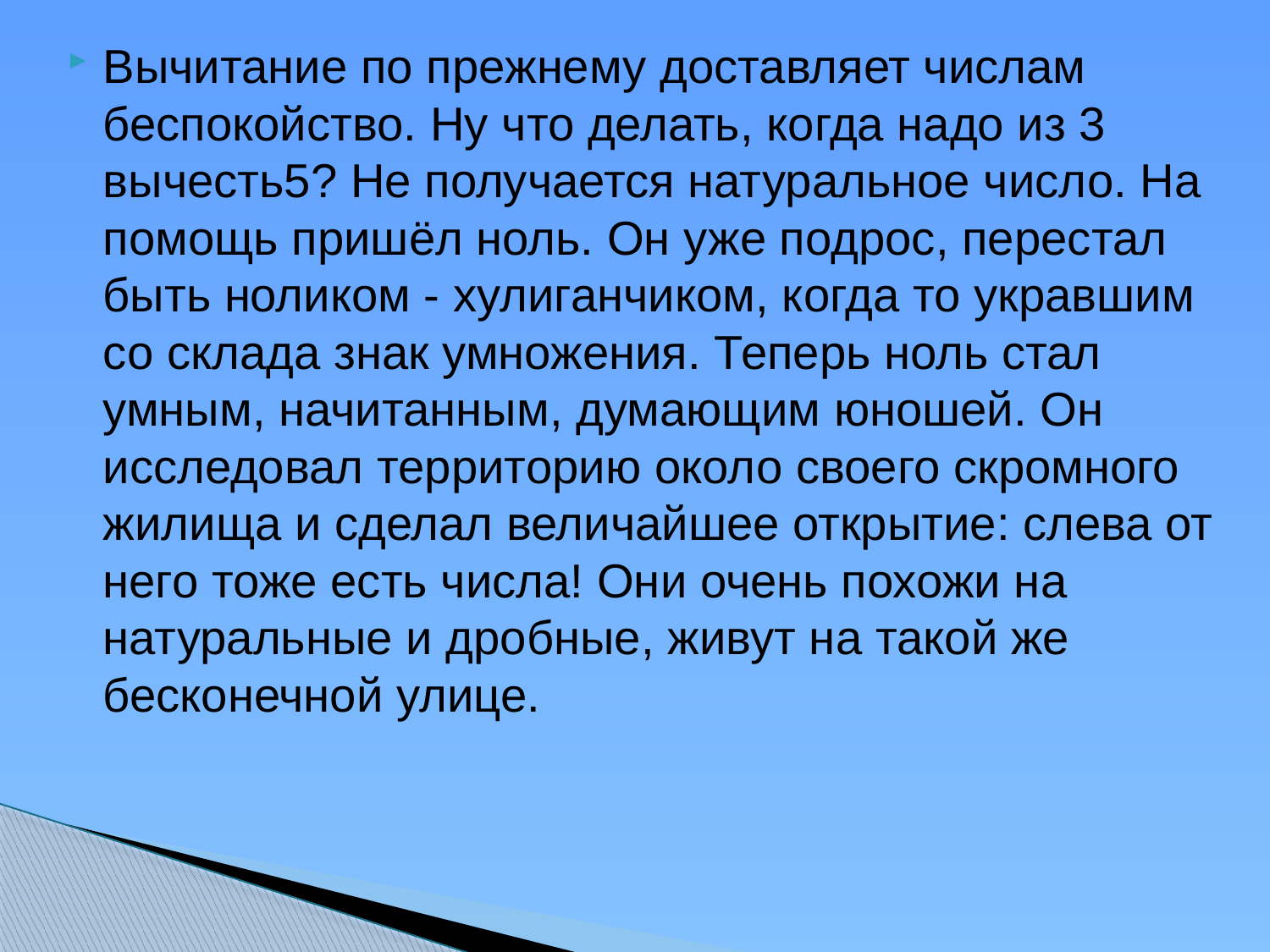

Вычитание по прежнему доставляет числам беспокойство. Ну что делать, когда надо из 3 вычесть5? Не получается натуральное число. На помощь пришёл ноль. Он уже подрос, перестал быть ноликом - хулиганчиком, когда то укравшим со склада знак умножения. Теперь ноль стал умным, начитанным, думающим юношей. Он исследовал территорию около своего скромного жилища и сделал величайшее открытие: слева от него тоже есть числа! Они очень похожи на натуральные и дробные, живут на такой же бесконечной улице.